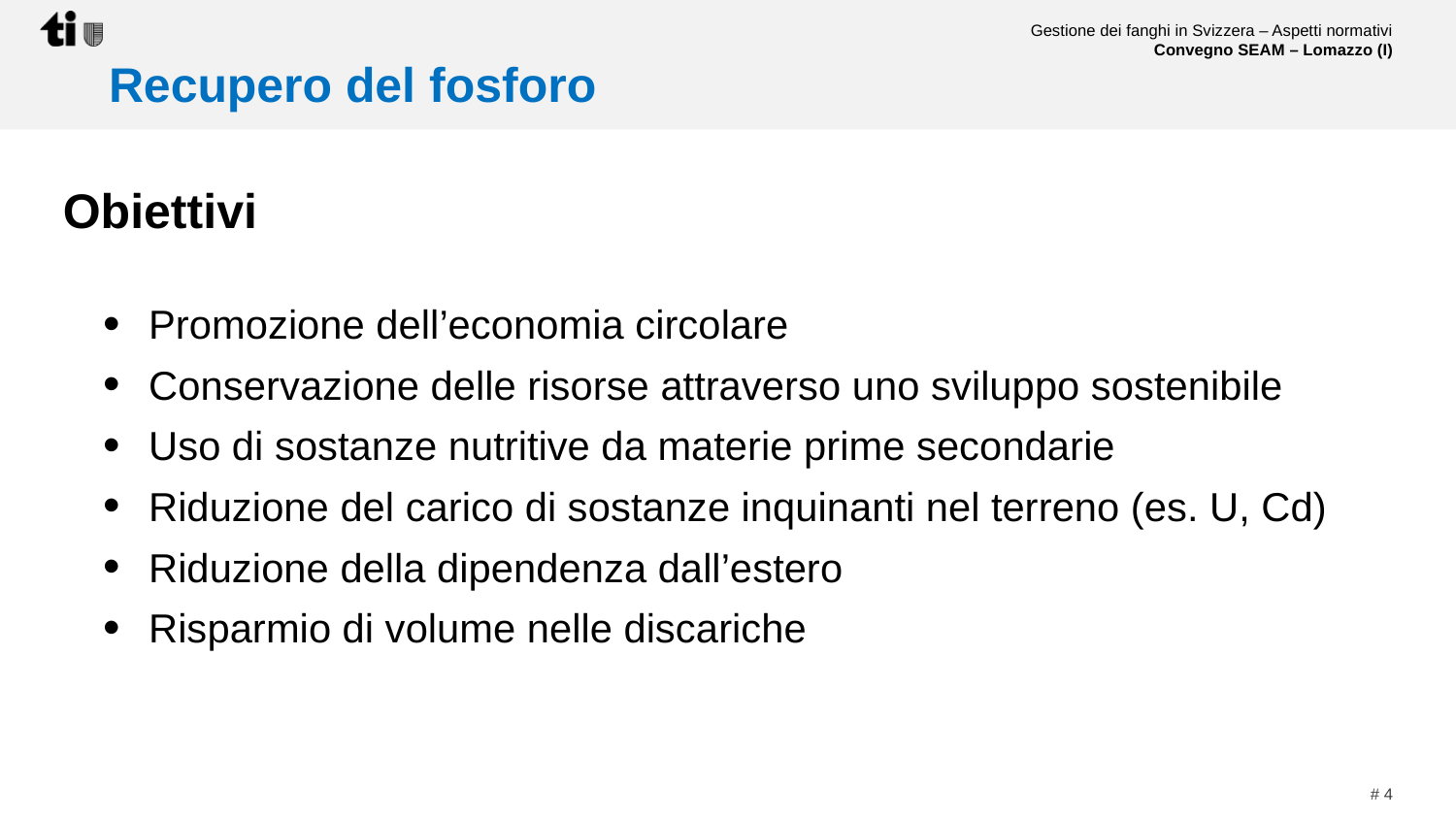

Recupero del fosforo
Obiettivi

Promozione dell’economia circolare
Conservazione delle risorse attraverso uno sviluppo sostenibile
Uso di sostanze nutritive da materie prime secondarie
Riduzione del carico di sostanze inquinanti nel terreno (es. U, Cd)
Riduzione della dipendenza dall’estero
Risparmio di volume nelle discariche